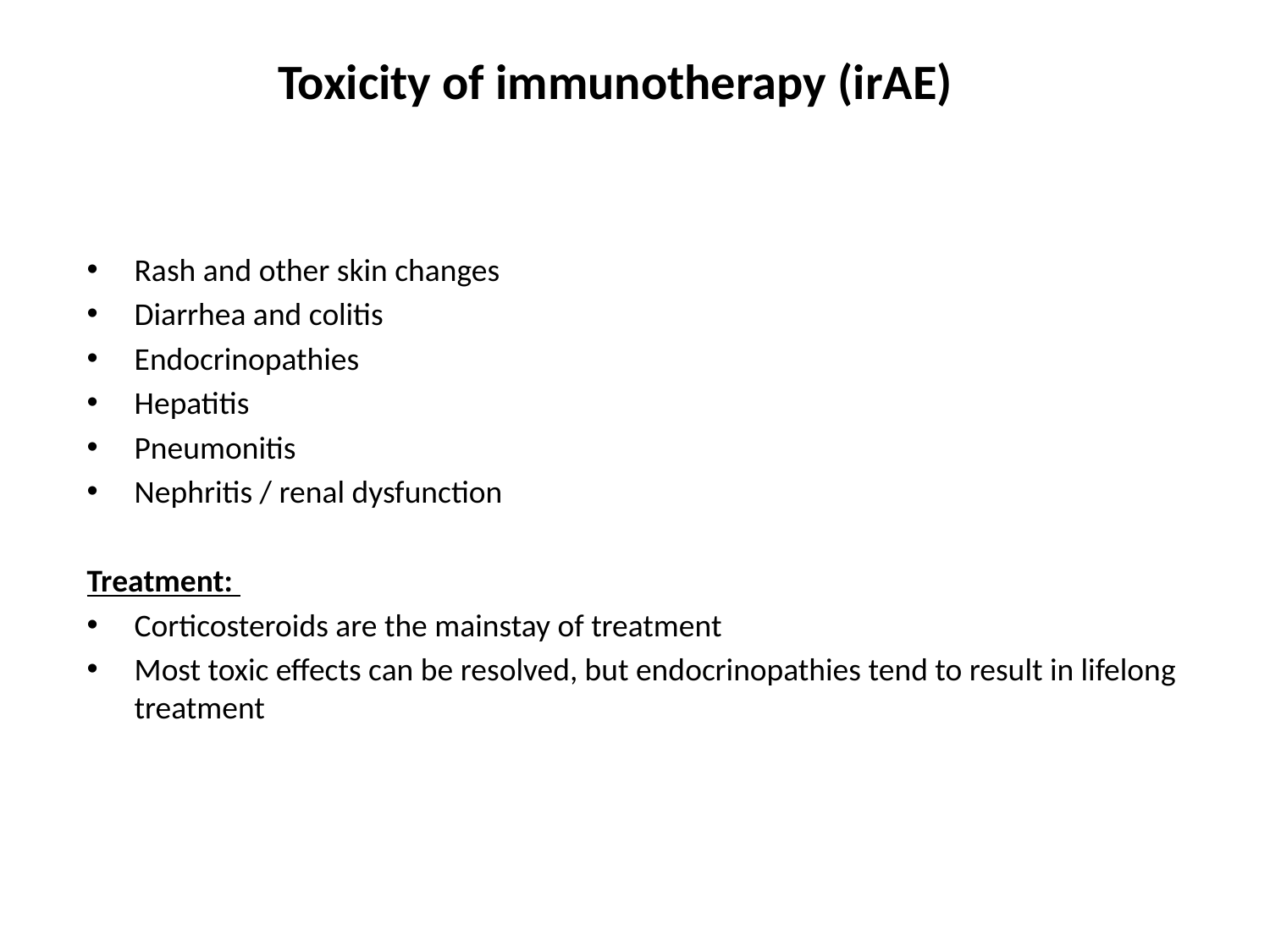

# Toxicity of immunotherapy (irAE)
Rash and other skin changes
Diarrhea and colitis
Endocrinopathies
Hepatitis
Pneumonitis
Nephritis / renal dysfunction

Treatment:
Corticosteroids are the mainstay of treatment
Most toxic effects can be resolved, but endocrinopathies tend to result in lifelong treatment